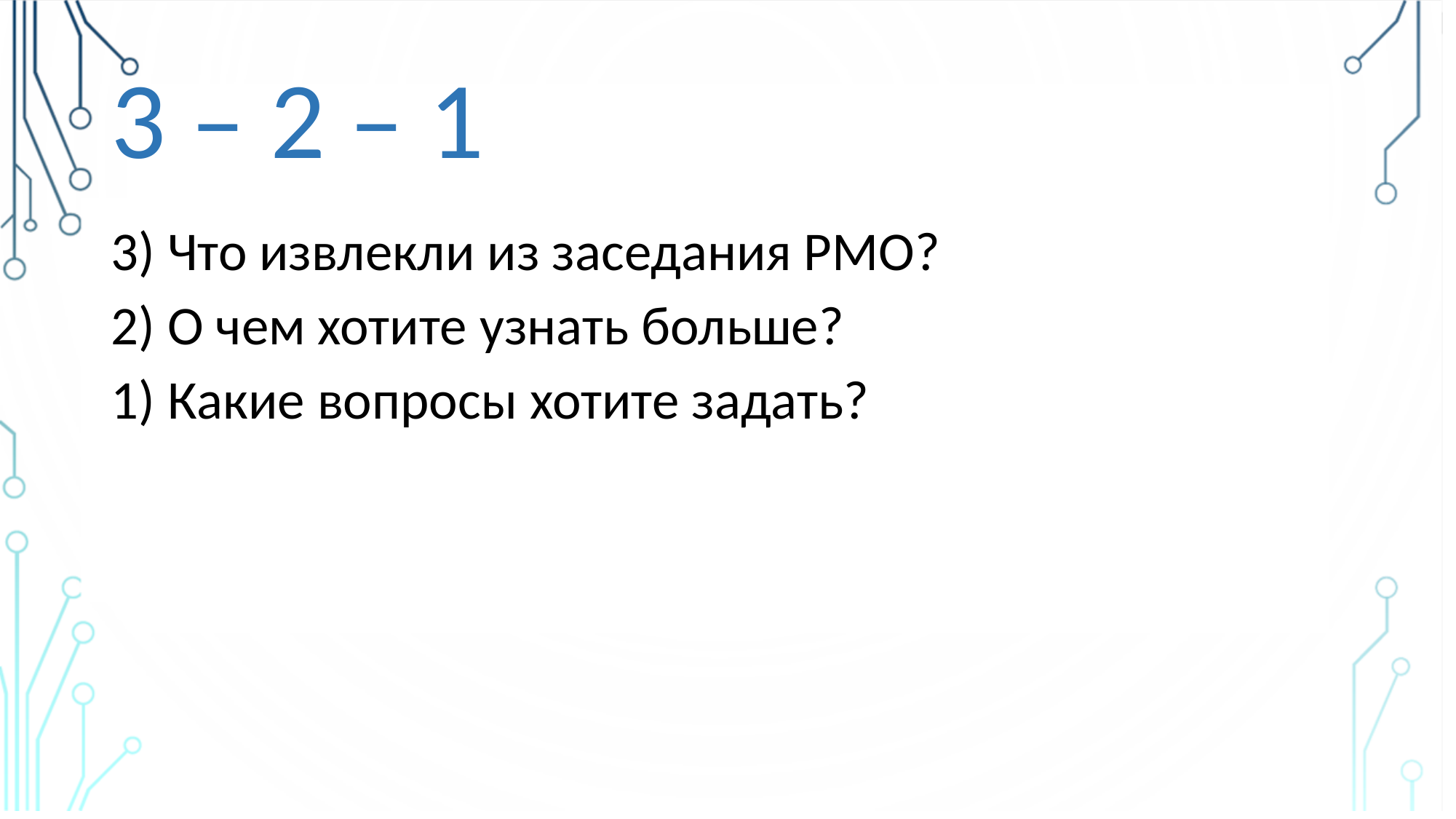

# 3 – 2 – 1
3) Что извлекли из заседания РМО?
2) О чем хотите узнать больше?
1) Какие вопросы хотите задать?